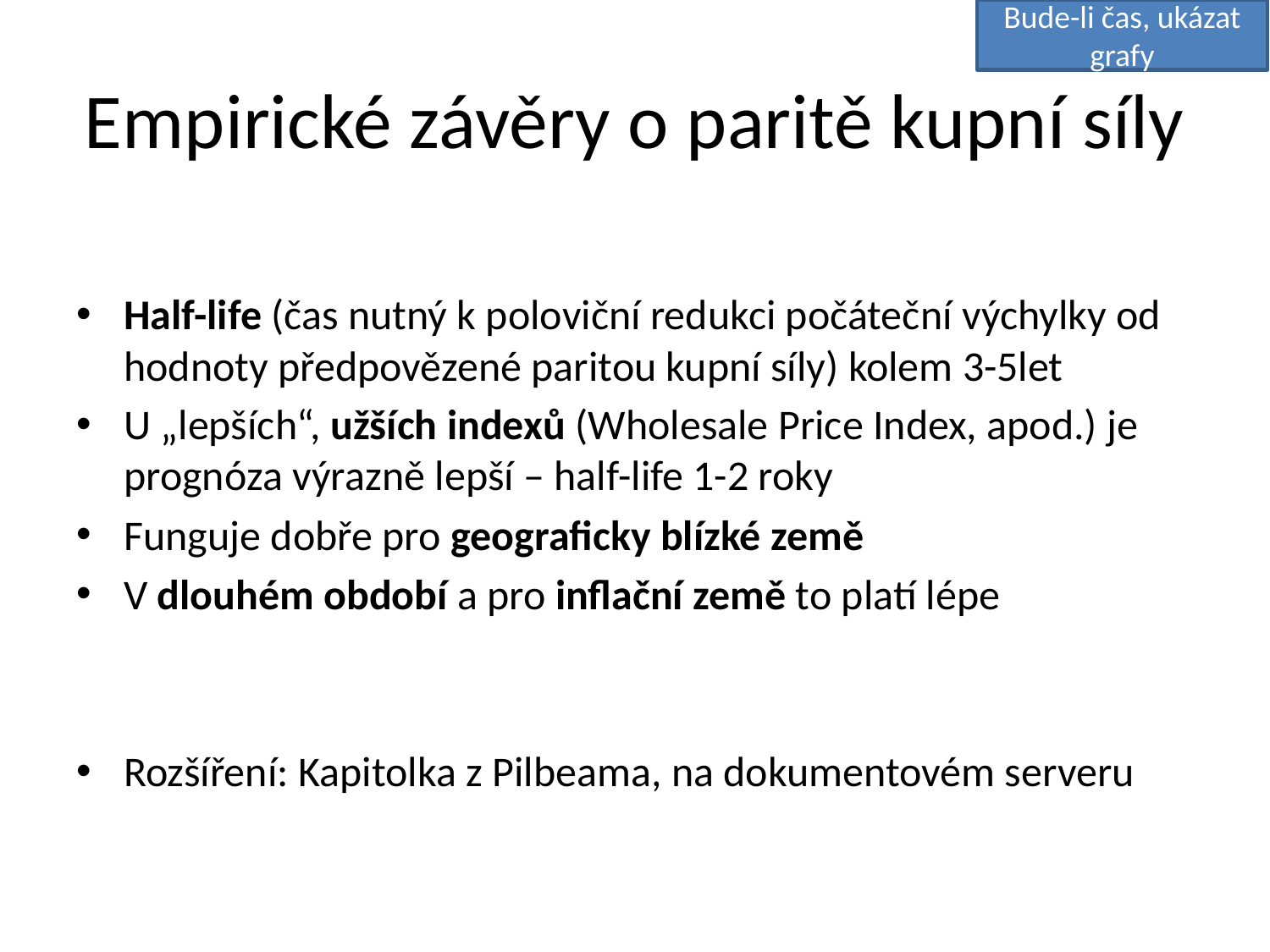

Bude-li čas, ukázat grafy
# Empirické závěry o paritě kupní síly

Half-life (čas nutný k poloviční redukci počáteční výchylky od hodnoty předpovězené paritou kupní síly) kolem 3-5let
U „lepších“, užších indexů (Wholesale Price Index, apod.) je prognóza výrazně lepší – half-life 1-2 roky
Funguje dobře pro geograficky blízké země
V dlouhém období a pro inflační země to platí lépe

Rozšíření: Kapitolka z Pilbeama, na dokumentovém serveru